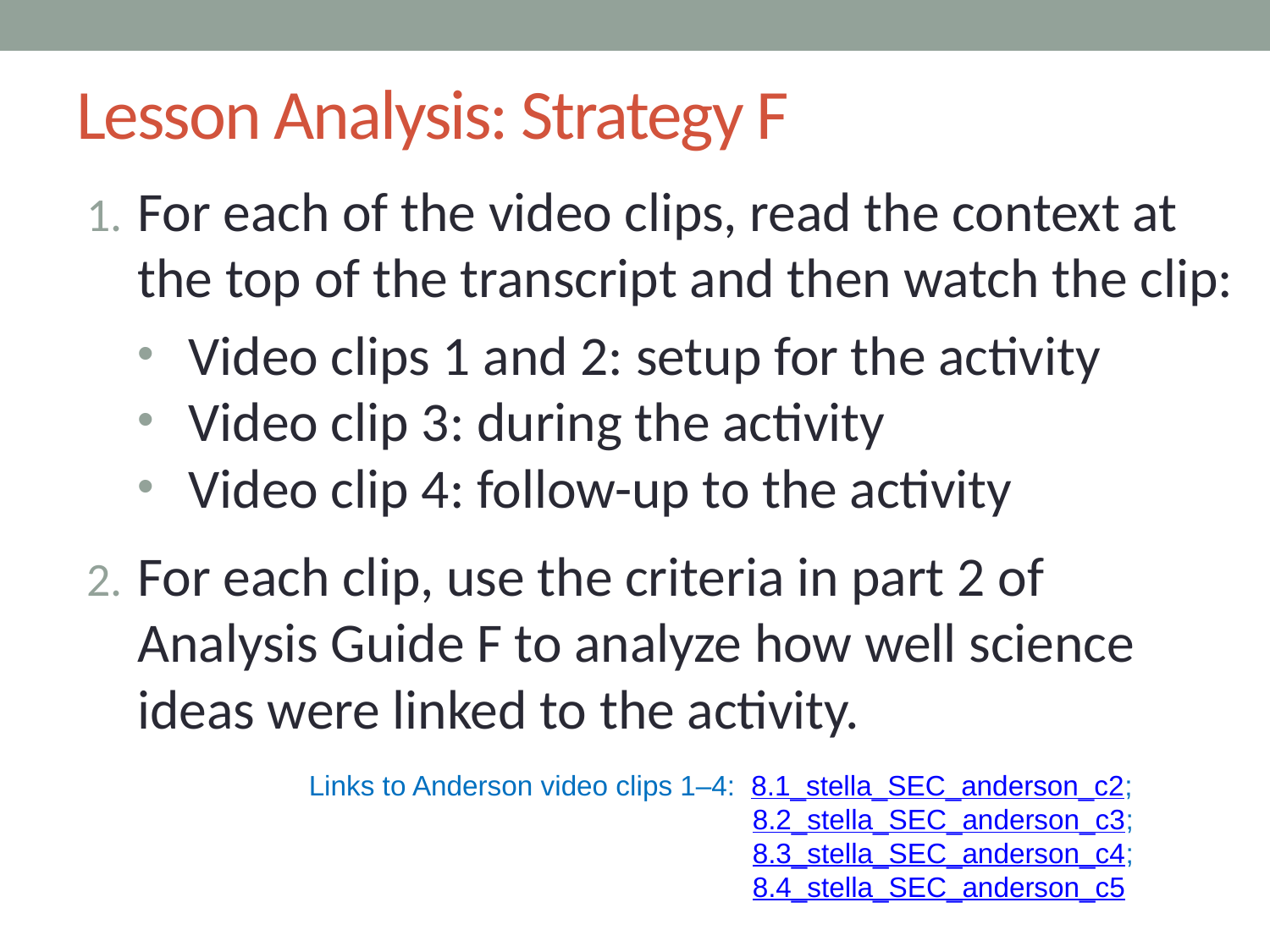

# Lesson Analysis: Strategy F
For each of the video clips, read the context at the top of the transcript and then watch the clip:
Video clips 1 and 2: setup for the activity
Video clip 3: during the activity
Video clip 4: follow-up to the activity
For each clip, use the criteria in part 2 of Analysis Guide F to analyze how well science ideas were linked to the activity.
Links to Anderson video clips 1–4:  8.1_stella_SEC_anderson_c2;
			        8.2_stella_SEC_anderson_c3;
		        	        8.3_stella_SEC_anderson_c4;
		       	        8.4_stella_SEC_anderson_c5